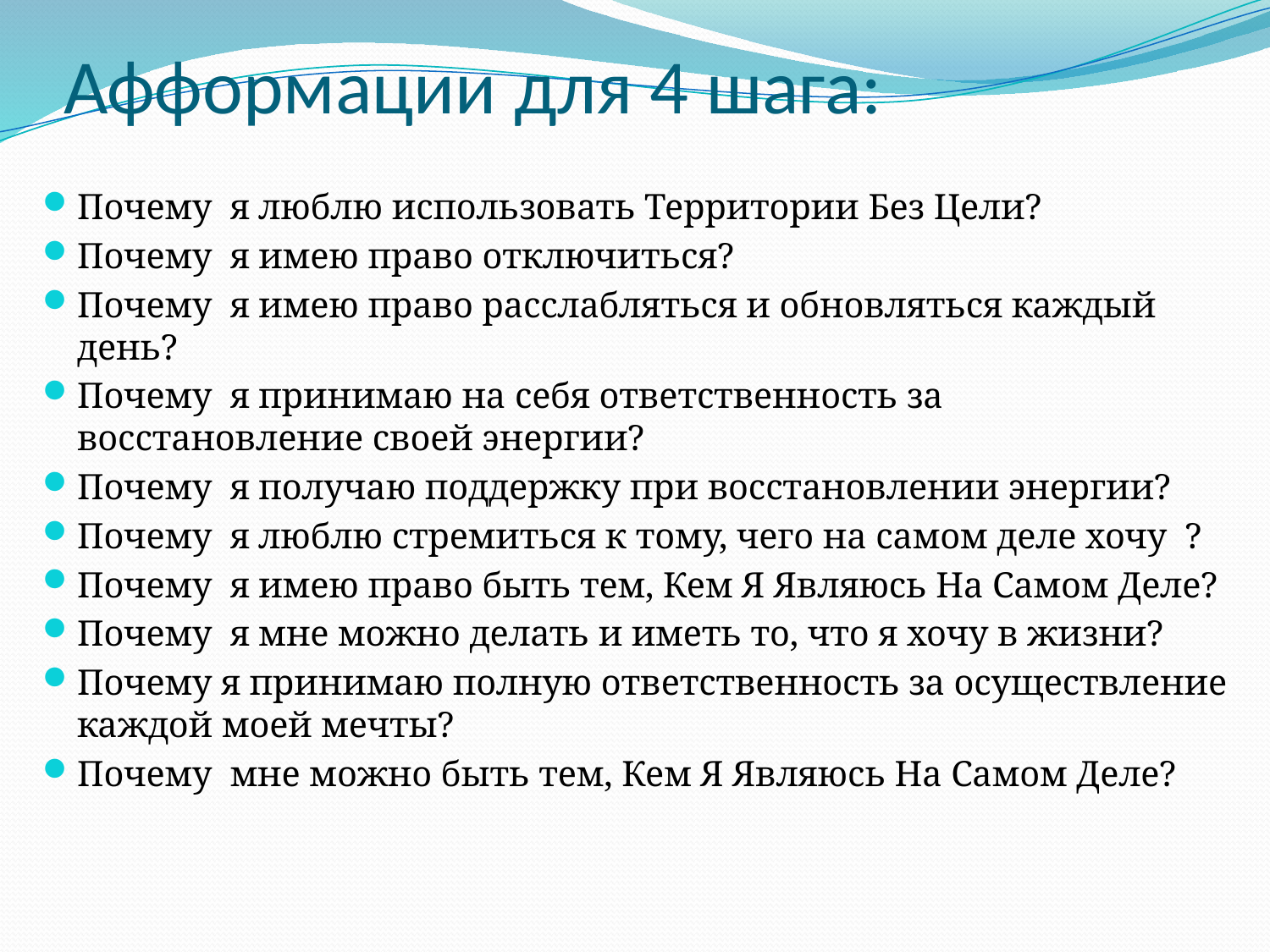

# Афформации для 4 шага:
Почему  я люблю использовать Территории Без Цели?
Почему  я имею право отключиться?
Почему  я имею право расслабляться и обновляться каждый день?
Почему  я принимаю на себя ответственность за восстановление своей энергии?
Почему  я получаю поддержку при восстановлении энергии?
Почему  я люблю стремиться к тому, чего на самом деле хочу  ?
Почему  я имею право быть тем, Кем Я Являюсь На Самом Деле?
Почему  я мне можно делать и иметь то, что я хочу в жизни?
Почему я принимаю полную ответственность за осуществление каждой моей мечты?
Почему  мне можно быть тем, Кем Я Являюсь На Самом Деле?